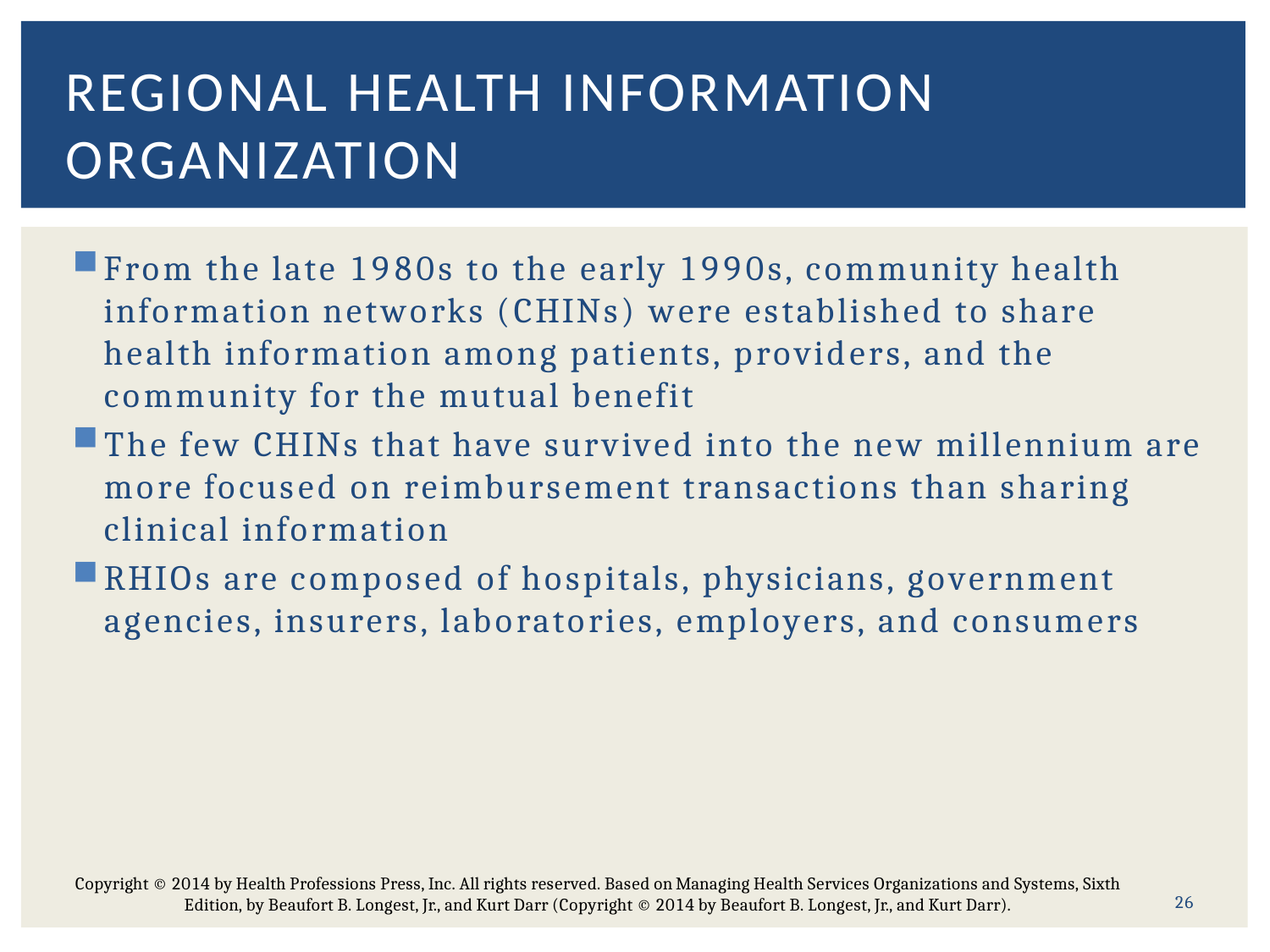

# Regional health information organization
From the late 1980s to the early 1990s, community health information networks (CHINs) were established to share health information among patients, providers, and the community for the mutual benefit
The few CHINs that have survived into the new millennium are more focused on reimbursement transactions than sharing clinical information
RHIOs are composed of hospitals, physicians, government agencies, insurers, laboratories, employers, and consumers

Copyright © 2014 by Health Professions Press, Inc. All rights reserved. Based on Managing Health Services Organizations and Systems, Sixth Edition, by Beaufort B. Longest, Jr., and Kurt Darr (Copyright © 2014 by Beaufort B. Longest, Jr., and Kurt Darr).
26